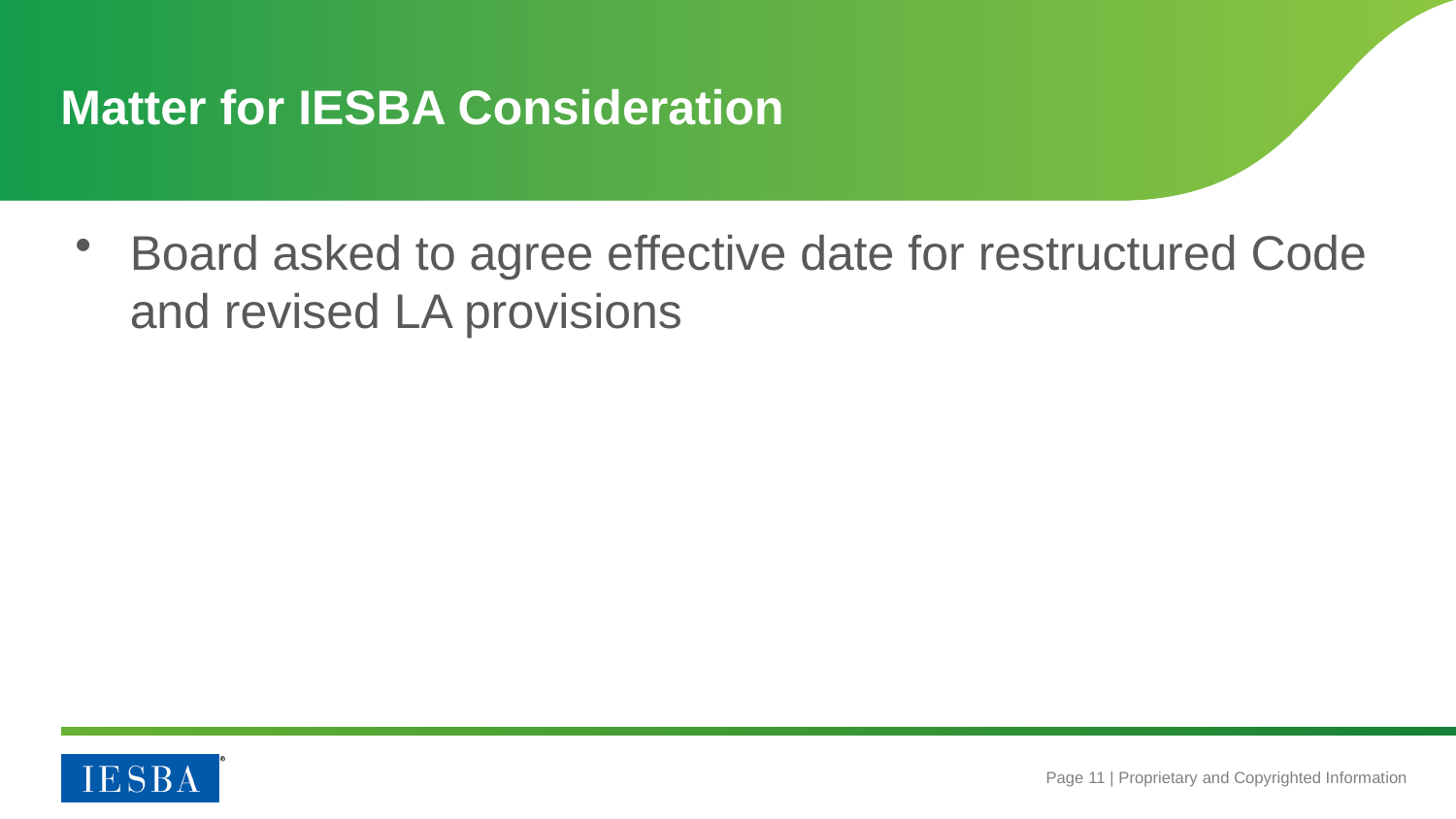

# Matter for IESBA Consideration
Board asked to agree effective date for restructured Code and revised LA provisions